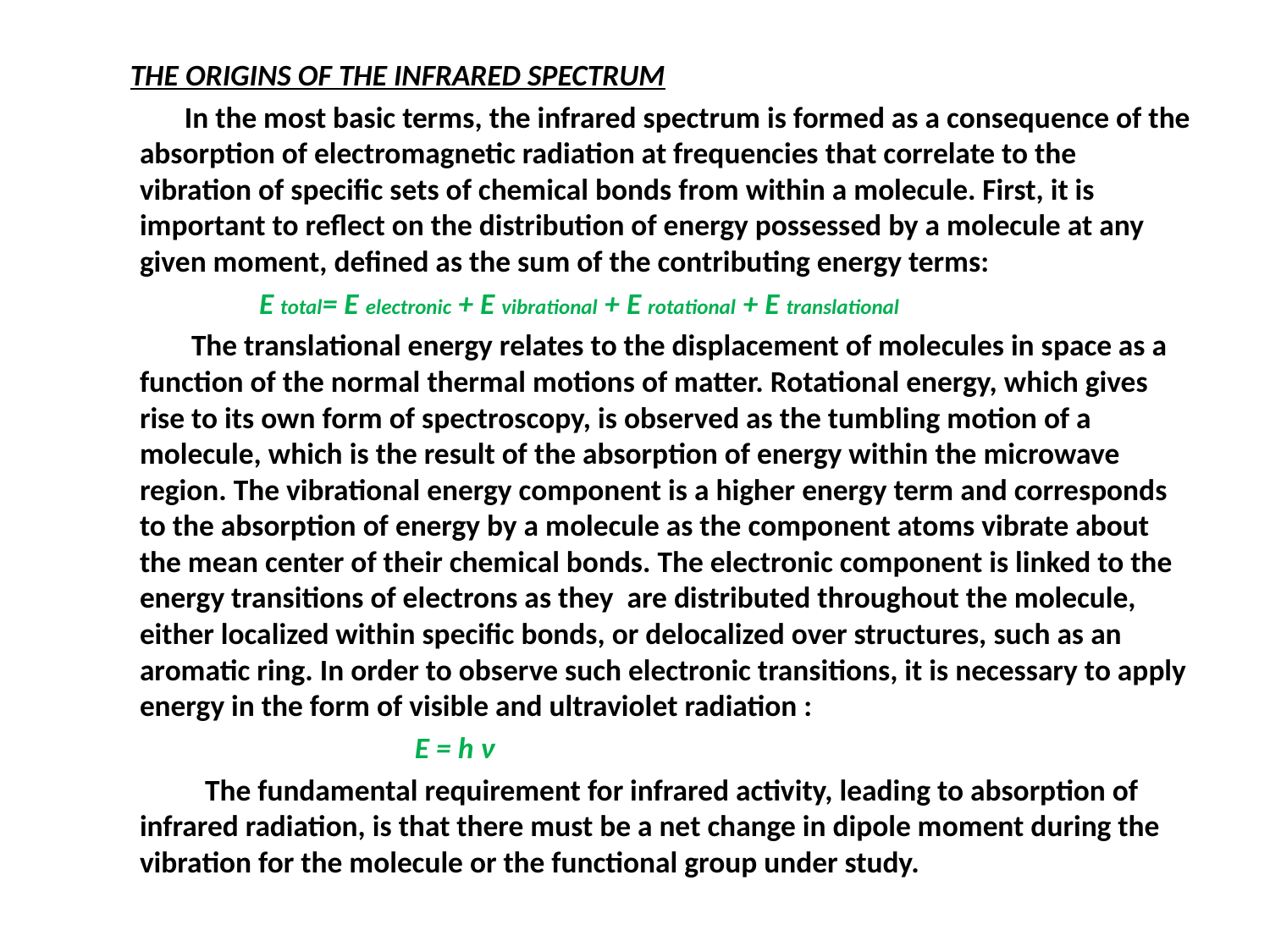

THE ORIGINS OF THE INFRARED SPECTRUM
                In the most basic terms, the infrared spectrum is formed as a consequence of the absorption of electromagnetic radiation at frequencies that correlate to the vibration of specific sets of chemical bonds from within a molecule. First, it is important to reflect on the distribution of energy possessed by a molecule at any given moment, defined as the sum of the contributing energy terms:
                           E total= E electronic + E vibrational + E rotational + E translational
                 The translational energy relates to the displacement of molecules in space as a function of the normal thermal motions of matter. Rotational energy, which gives rise to its own form of spectroscopy, is observed as the tumbling motion of a molecule, which is the result of the absorption of energy within the microwave region. The vibrational energy component is a higher energy term and corresponds to the absorption of energy by a molecule as the component atoms vibrate about the mean center of their chemical bonds. The electronic component is linked to the energy transitions of electrons as they  are distributed throughout the molecule, either localized within specific bonds, or delocalized over structures, such as an aromatic ring. In order to observe such electronic transitions, it is necessary to apply energy in the form of visible and ultraviolet radiation :
                                                  E = h ν
                   The fundamental requirement for infrared activity, leading to absorption of infrared radiation, is that there must be a net change in dipole moment during the vibration for the molecule or the functional group under study.